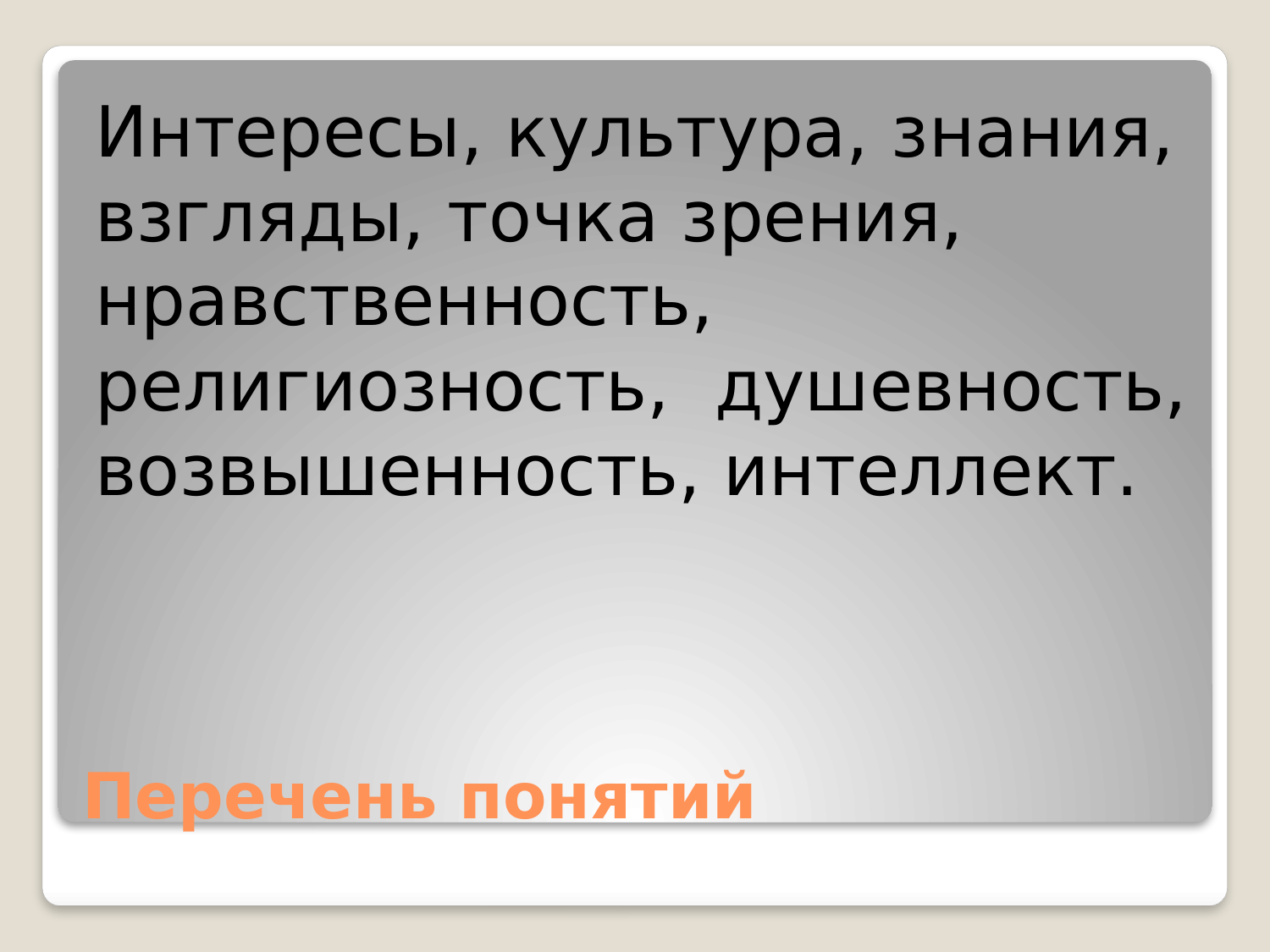

Интересы, культура, знания, взгляды, точка зрения, нравственность, религиозность,  душевность, возвышенность, интеллект.
# Перечень понятий